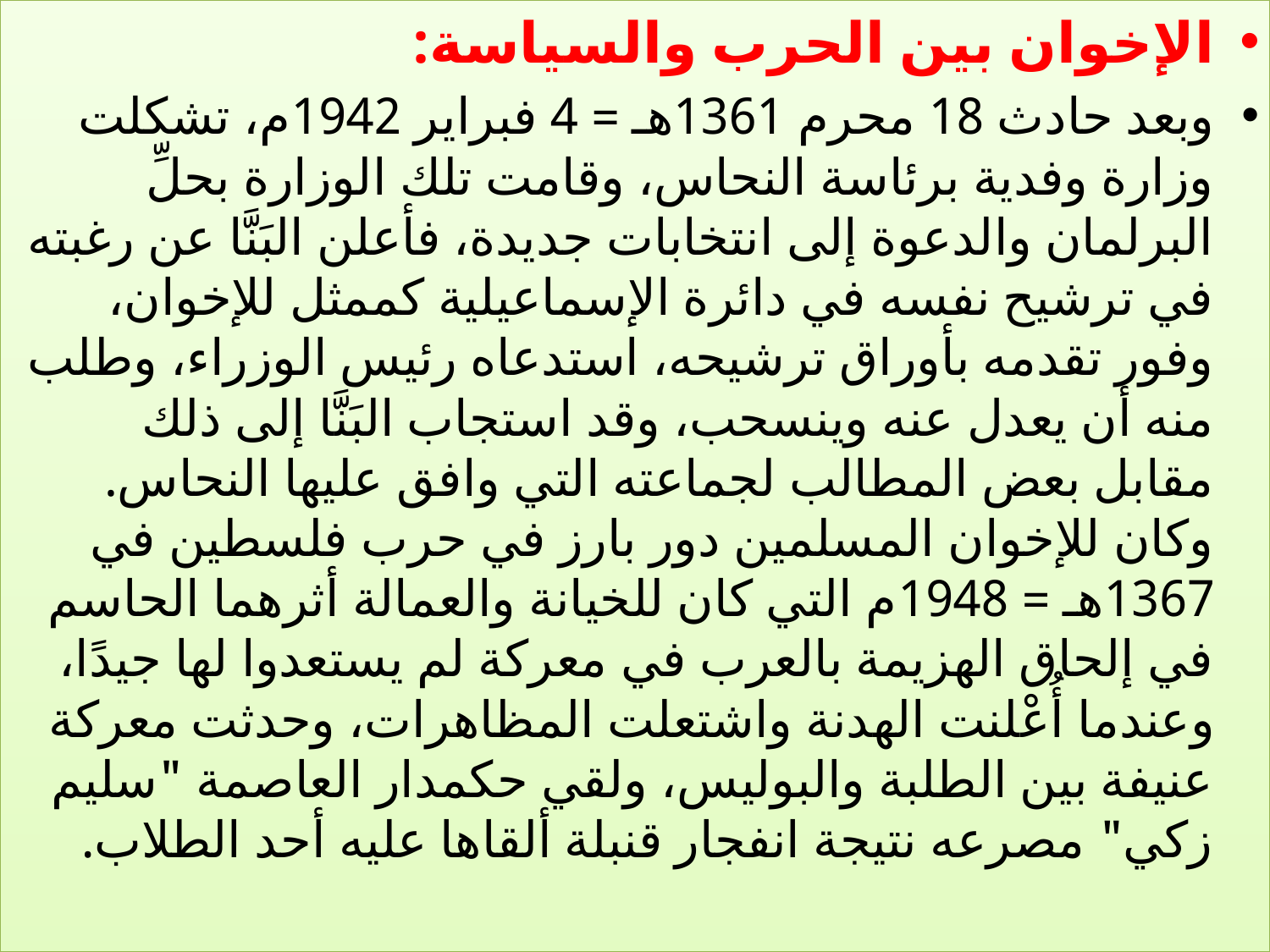

الإخوان بين الحرب والسياسة:
وبعد حادث 18 محرم 1361هـ = 4 فبراير 1942م، تشكلت وزارة وفدية برئاسة النحاس، وقامت تلك الوزارة بحلِّ البرلمان والدعوة إلى انتخابات جديدة، فأعلن البَنَّا عن رغبته في ترشيح نفسه في دائرة الإسماعيلية كممثل للإخوان، وفور تقدمه بأوراق ترشيحه، استدعاه رئيس الوزراء، وطلب منه أن يعدل عنه وينسحب، وقد استجاب البَنَّا إلى ذلك مقابل بعض المطالب لجماعته التي وافق عليها النحاس.
وكان للإخوان المسلمين دور بارز في حرب فلسطين في 1367هـ = 1948م التي كان للخيانة والعمالة أثرهما الحاسم في إلحاق الهزيمة بالعرب في معركة لم يستعدوا لها جيدًا، وعندما أُعْلنت الهدنة واشتعلت المظاهرات، وحدثت معركة عنيفة بين الطلبة والبوليس، ولقي حكمدار العاصمة "سليم زكي" مصرعه نتيجة انفجار قنبلة ألقاها عليه أحد الطلاب.